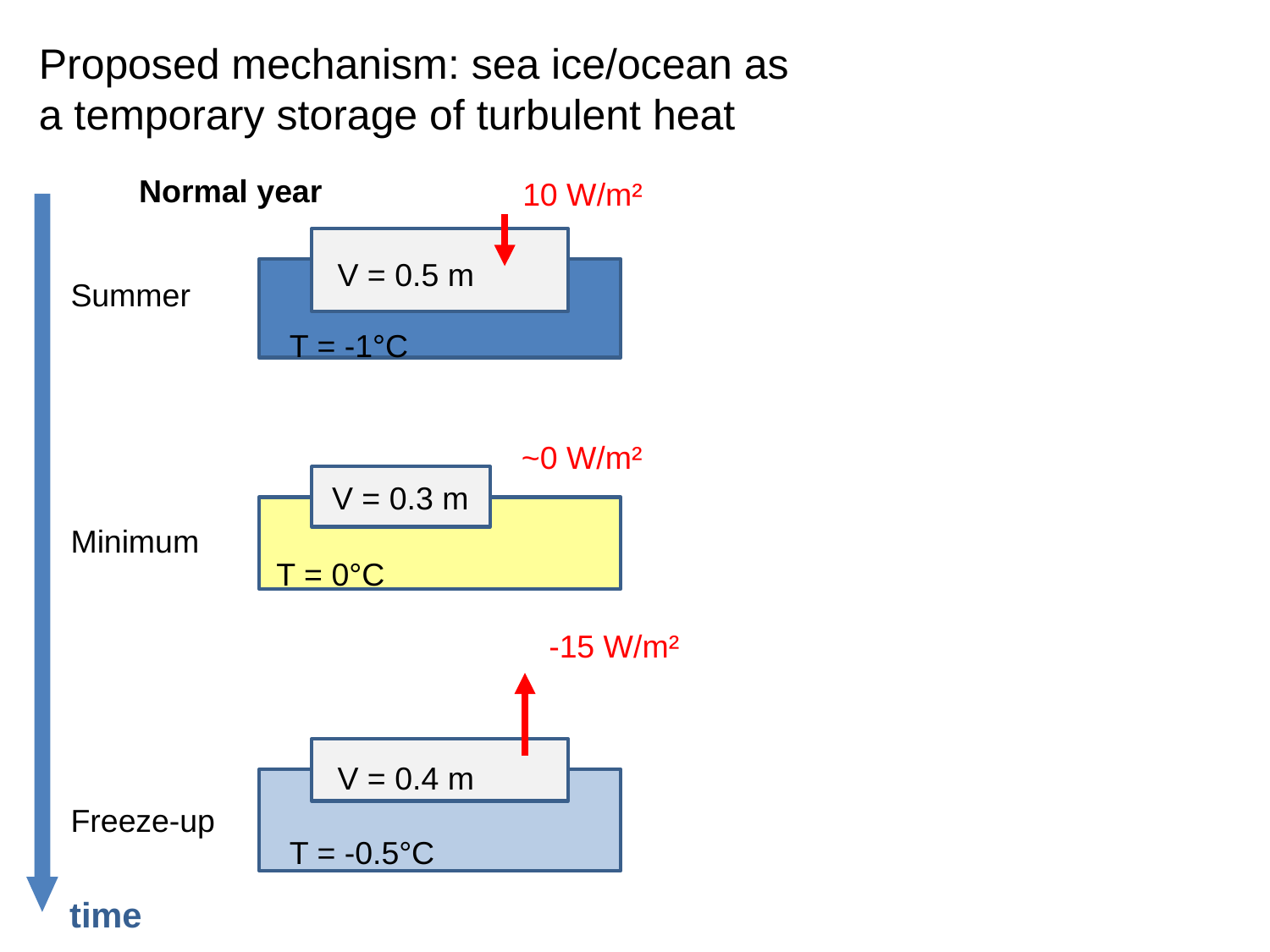

Proposed mechanism: sea ice/ocean as a temporary storage of turbulent heat
Normal year
10 W/m²

V = 0.5 m

Summer
T = -1°C
~0 W/m²

V = 0.3 m

Minimum

T = 0°C
-15 W/m²

V = 0.4 m

Freeze-up
T = -0.5°C
time